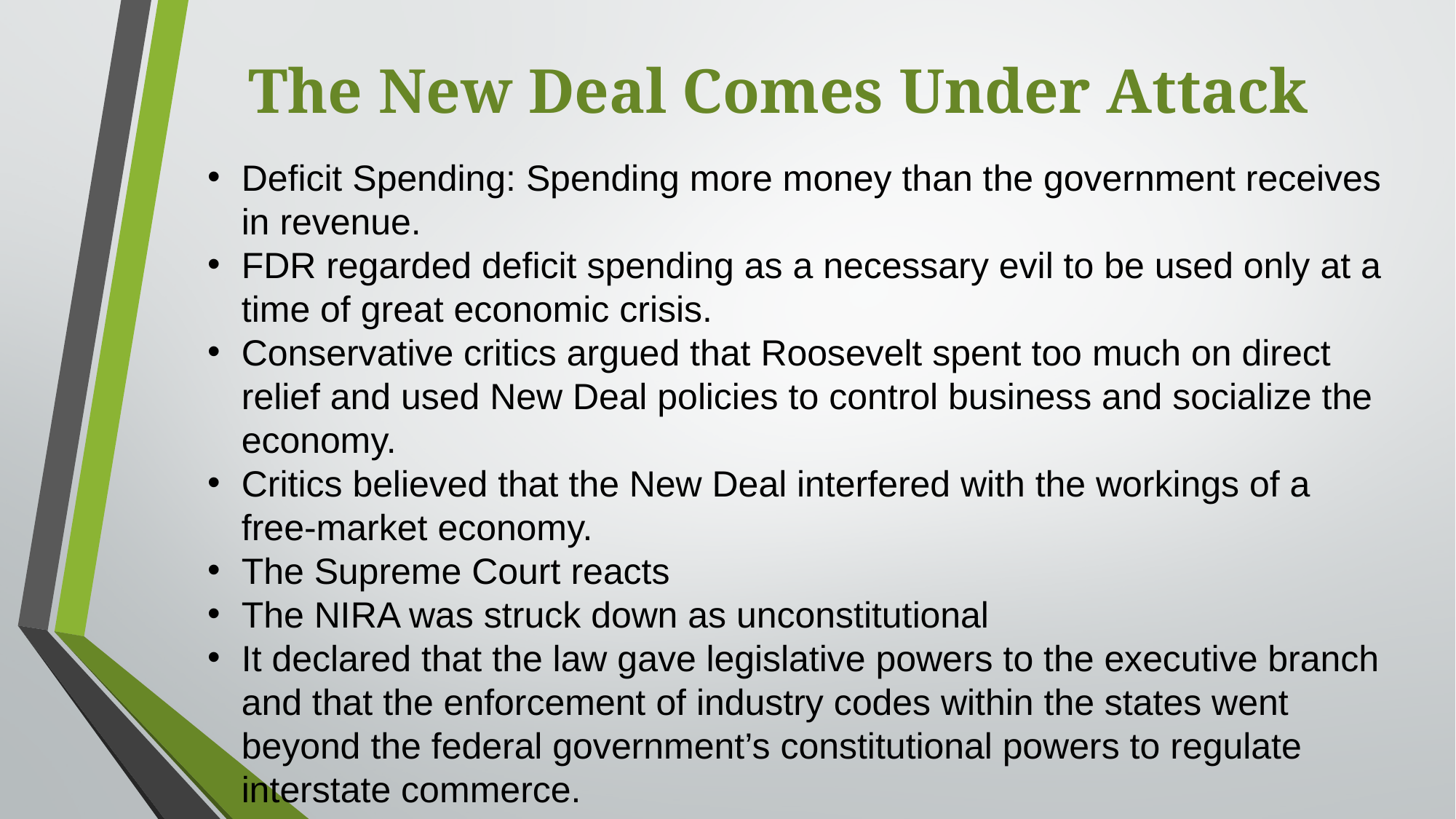

# The New Deal Comes Under Attack
Deficit Spending: Spending more money than the government receives in revenue.
FDR regarded deficit spending as a necessary evil to be used only at a time of great economic crisis.
Conservative critics argued that Roosevelt spent too much on direct relief and used New Deal policies to control business and socialize the economy.
Critics believed that the New Deal interfered with the workings of a free-market economy.
The Supreme Court reacts
The NIRA was struck down as unconstitutional
It declared that the law gave legislative powers to the executive branch and that the enforcement of industry codes within the states went beyond the federal government’s constitutional powers to regulate interstate commerce.